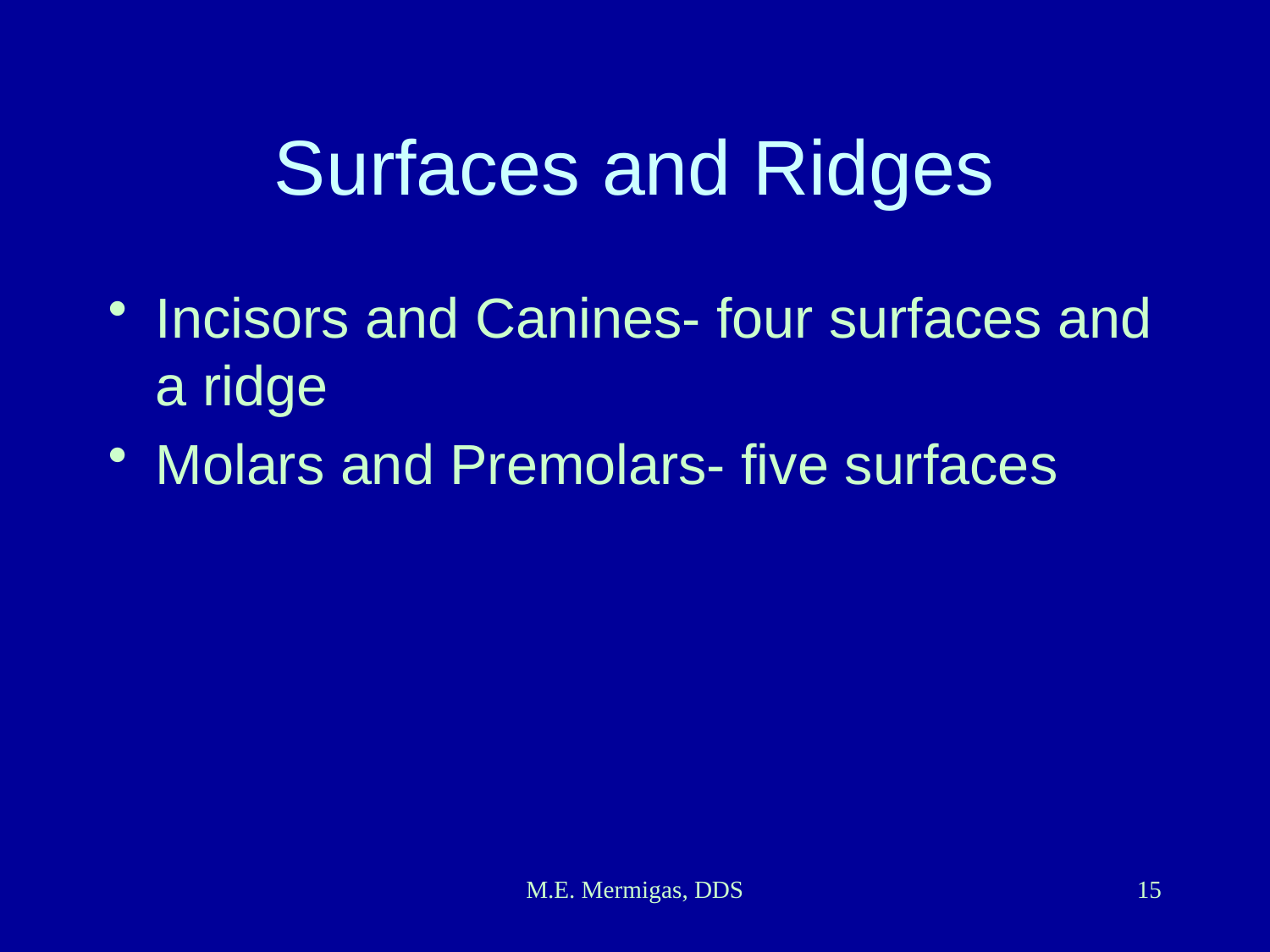

# Surfaces and Ridges
Incisors and Canines- four surfaces and a ridge
Molars and Premolars- five surfaces
M.E. Mermigas, DDS
15